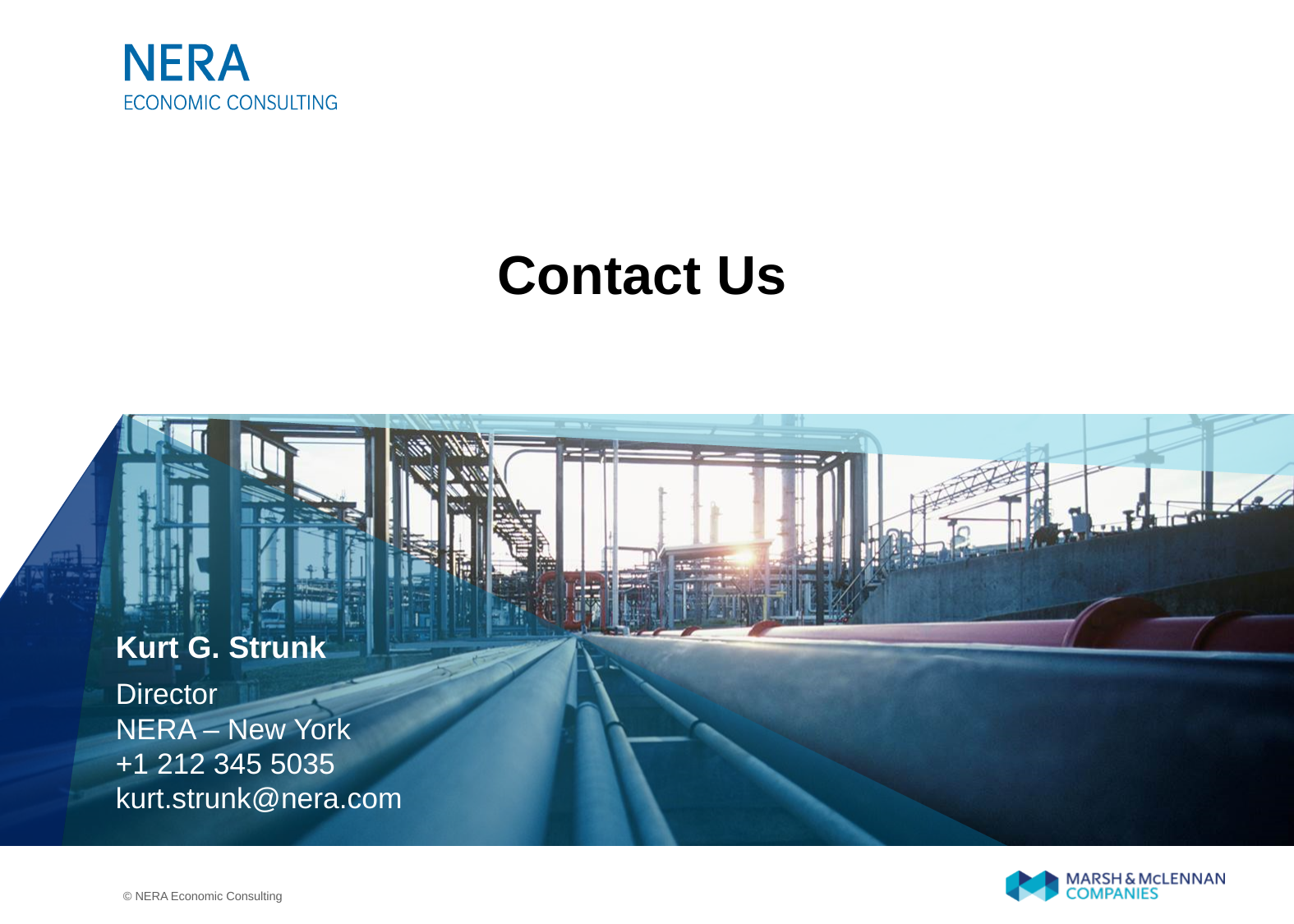

Contact Us
Kurt G. Strunk
Director
NERA – New York
+1 212 345 5035
kurt.strunk@nera.com